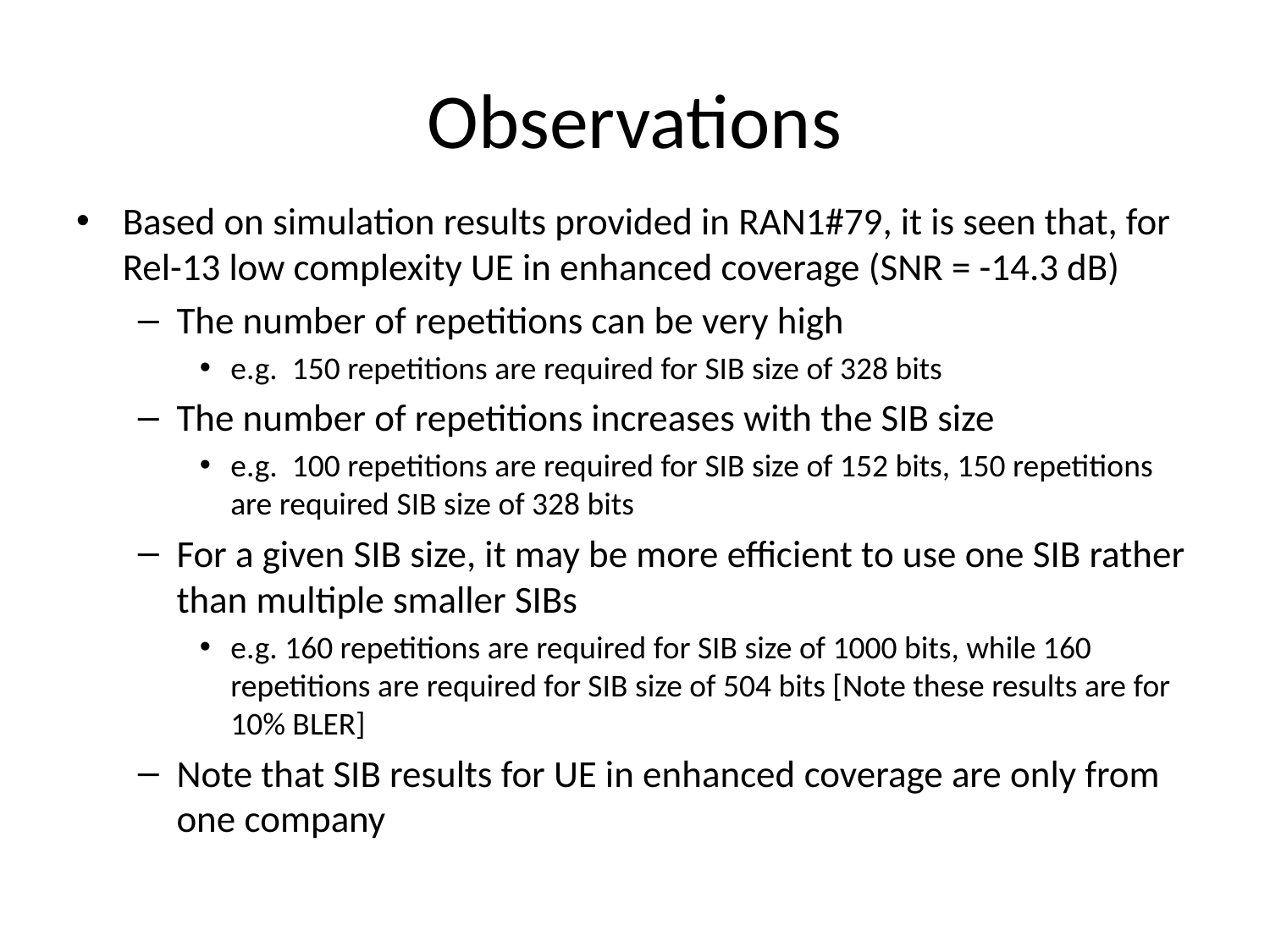

# Observations
Based on simulation results provided in RAN1#79, it is seen that, for Rel-13 low complexity UE in enhanced coverage (SNR = -14.3 dB)
The number of repetitions can be very high
e.g.  150 repetitions are required for SIB size of 328 bits
The number of repetitions increases with the SIB size
e.g.  100 repetitions are required for SIB size of 152 bits, 150 repetitions are required SIB size of 328 bits
For a given SIB size, it may be more efficient to use one SIB rather than multiple smaller SIBs
e.g. 160 repetitions are required for SIB size of 1000 bits, while 160 repetitions are required for SIB size of 504 bits [Note these results are for 10% BLER]
Note that SIB results for UE in enhanced coverage are only from one company